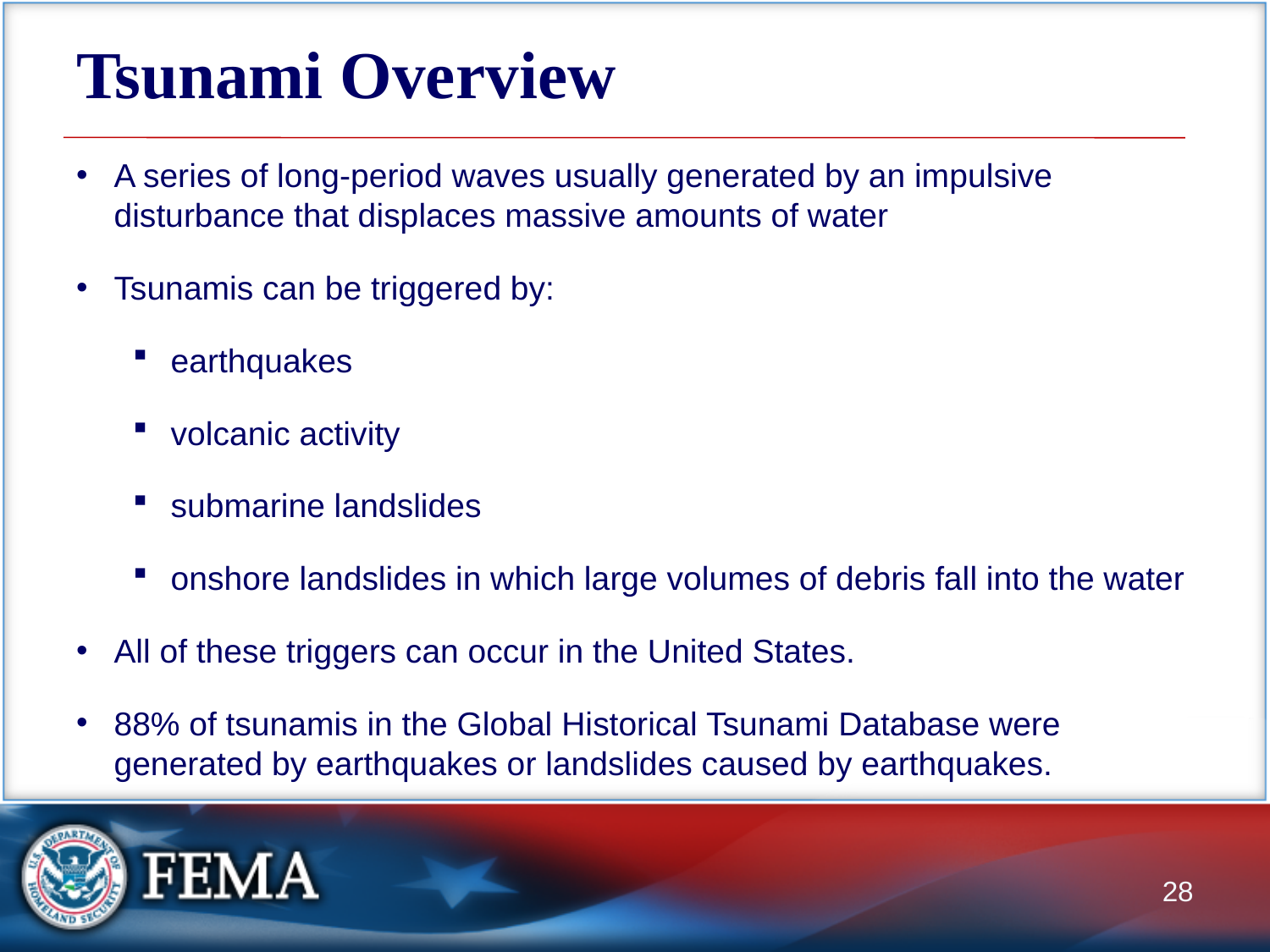

# Tsunami Overview
A series of long-period waves usually generated by an impulsive disturbance that displaces massive amounts of water
Tsunamis can be triggered by:
earthquakes​
volcanic activity​
submarine landslides​
onshore landslides in which large volumes of debris fall into the water
All of these triggers can occur in the United States.
88% of tsunamis in the Global Historical Tsunami Database were generated by earthquakes or landslides caused by earthquakes.
28